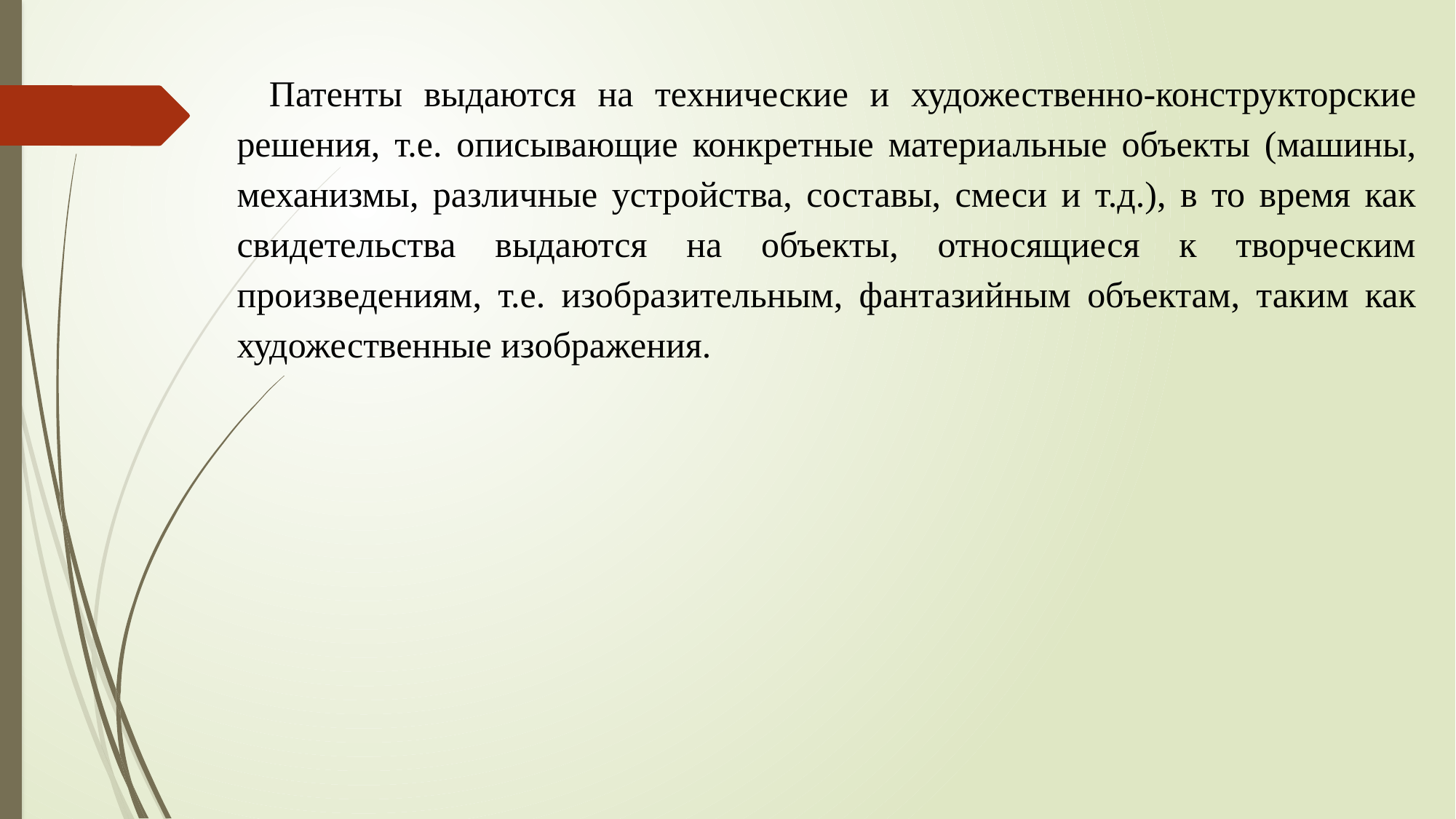

Патенты выдаются на технические и художественно-конструкторские решения, т.е. описывающие конкретные материальные объекты (машины, механизмы, различные устройства, составы, смеси и т.д.), в то время как свидетельства выдаются на объекты, относящиеся к творческим произведениям, т.е. изобразительным, фантазийным объектам, таким как художественные изображения.